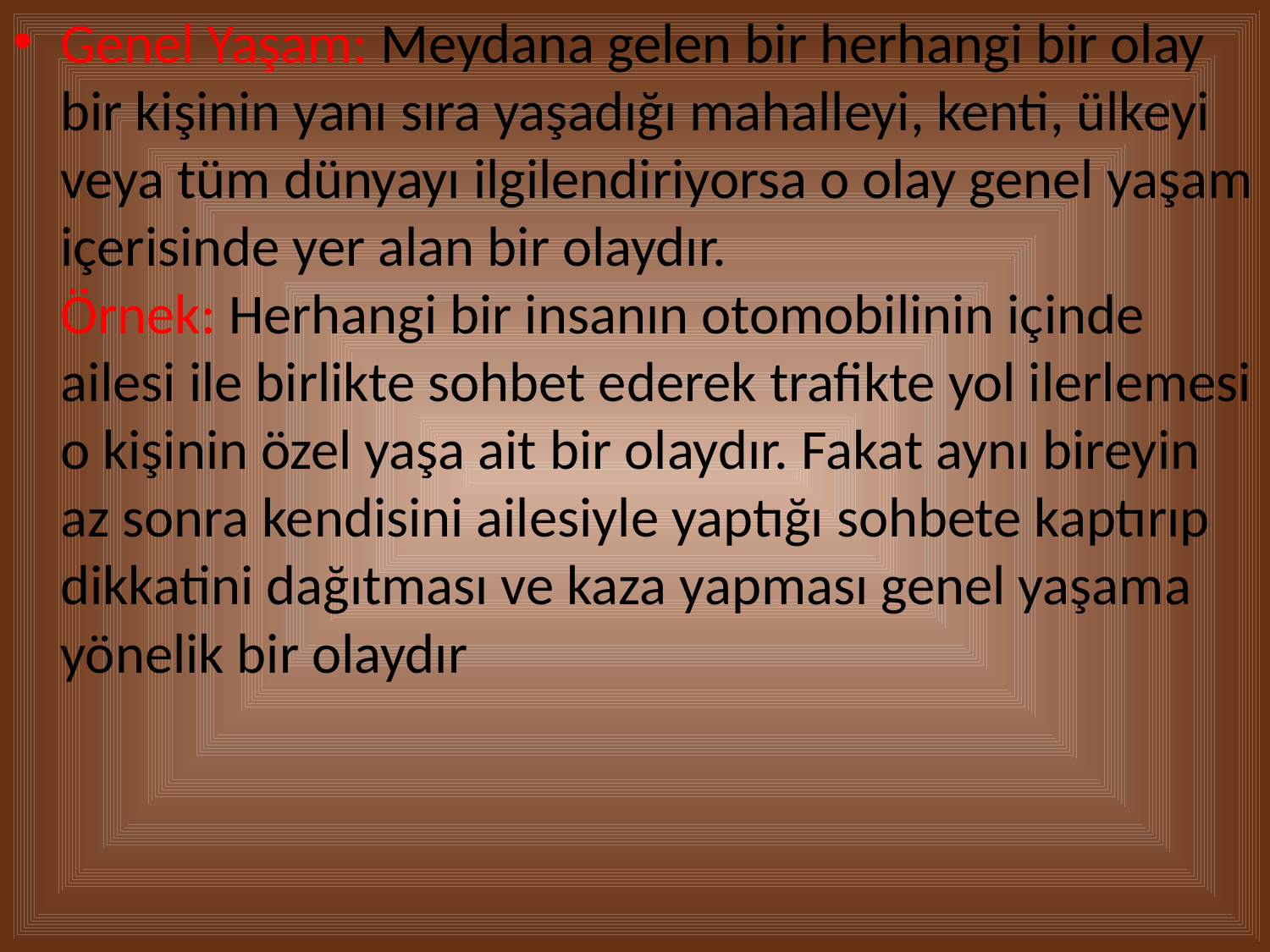

Genel Yaşam: Meydana gelen bir herhangi bir olay bir kişinin yanı sıra yaşadığı mahalleyi, kenti, ülkeyi veya tüm dünyayı ilgilendiriyorsa o olay genel yaşam içerisinde yer alan bir olaydır.
Örnek: Herhangi bir insanın otomobilinin içinde ailesi ile birlikte sohbet ederek trafikte yol ilerlemesi o kişinin özel yaşa ait bir olaydır. Fakat aynı bireyin az sonra kendisini ailesiyle yaptığı sohbete kaptırıp dikkatini dağıtması ve kaza yapması genel yaşama yönelik bir olaydır